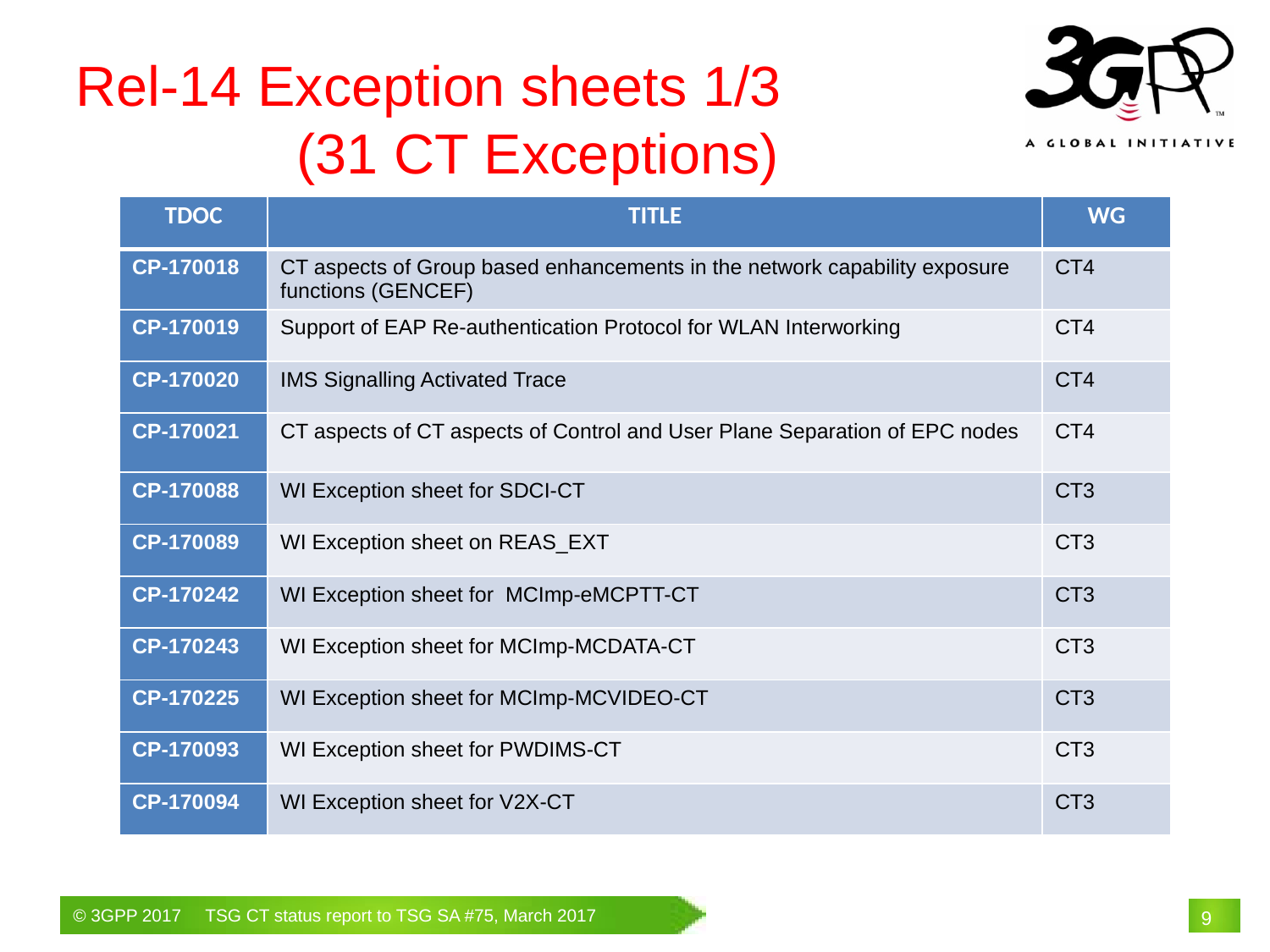

Rel-14 Exception sheets 1/3
(31 CT Exceptions)
| TDOC | TITLE | WG |
| --- | --- | --- |
| CP-170018 | CT aspects of Group based enhancements in the network capability exposure functions (GENCEF) | CT4 |
| CP-170019 | Support of EAP Re-authentication Protocol for WLAN Interworking | CT4 |
| CP-170020 | IMS Signalling Activated Trace | CT4 |
| CP-170021 | CT aspects of CT aspects of Control and User Plane Separation of EPC nodes | CT4 |
| CP-170088 | WI Exception sheet for SDCI-CT | CT3 |
| CP-170089 | WI Exception sheet on REAS\_EXT | CT3 |
| CP-170242 | WI Exception sheet for MCImp-eMCPTT-CT | CT3 |
| CP-170243 | WI Exception sheet for MCImp-MCDATA-CT | CT3 |
| CP-170225 | WI Exception sheet for MCImp-MCVIDEO-CT | CT3 |
| CP-170093 | WI Exception sheet for PWDIMS-CT | CT3 |
| CP-170094 | WI Exception sheet for V2X-CT | CT3 |

# 9